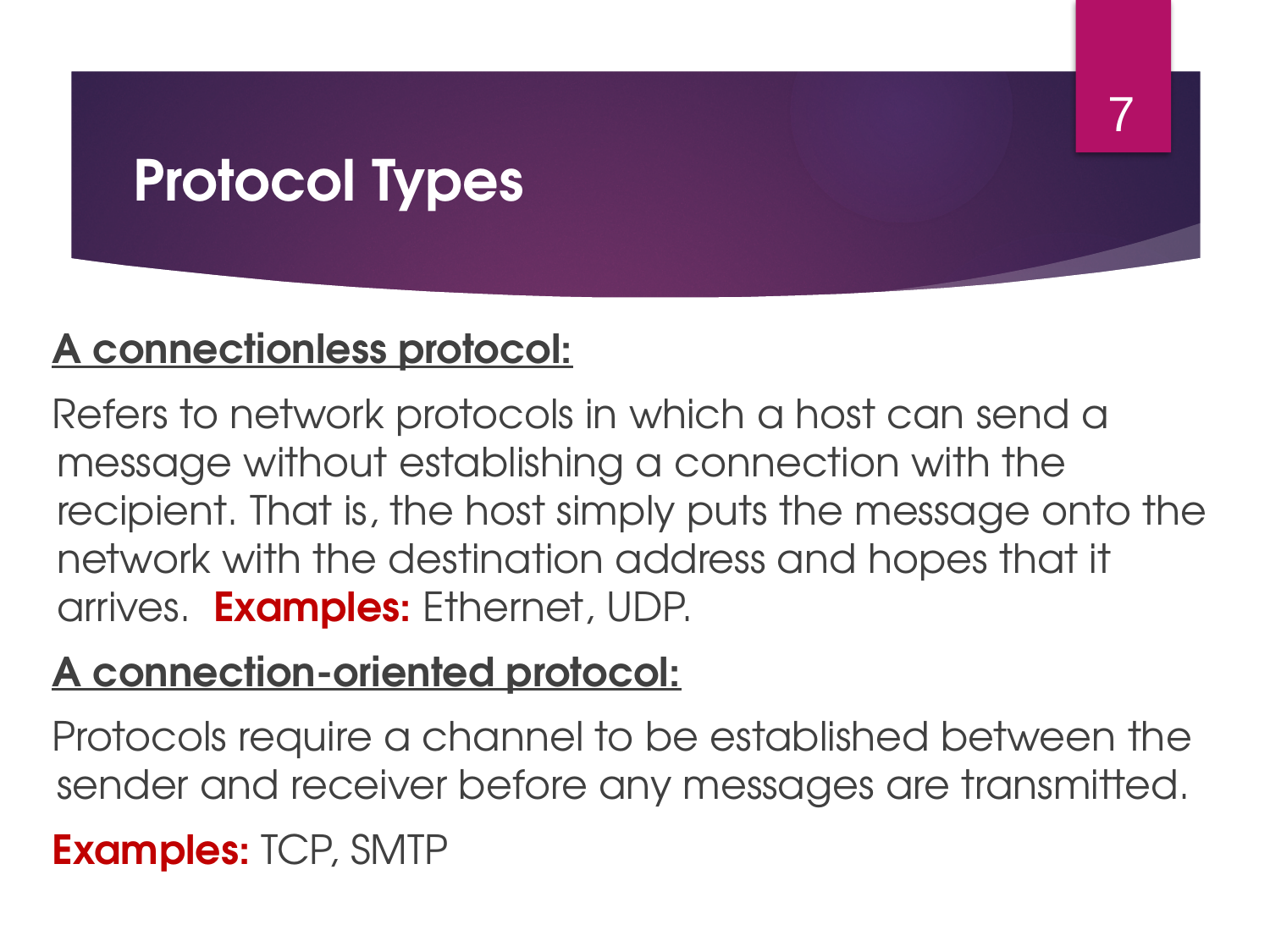

7
# Protocol Types
A connectionless protocol:
Refers to network protocols in which a host can send a message without establishing a connection with the recipient. That is, the host simply puts the message onto the network with the destination address and hopes that it arrives.  Examples: Ethernet, UDP.
A connection-oriented protocol:
Protocols require a channel to be established between the sender and receiver before any messages are transmitted.
Examples: TCP, SMTP